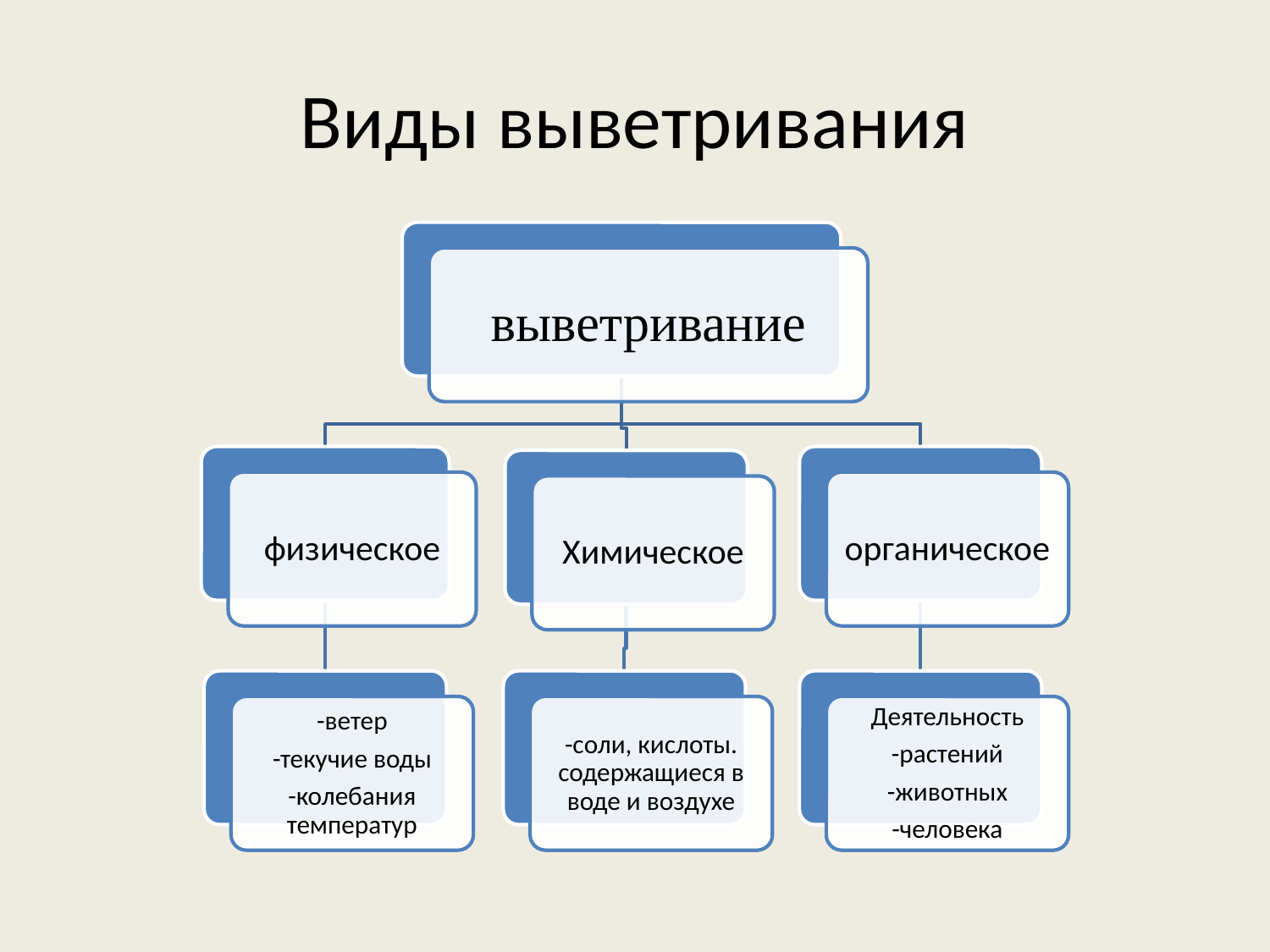

# Виды выветривания
выветривание
физическое
-ветер
-текучие воды
-колебания температур
Химическое
-соли, кислоты. содержащиеся в воде и воздухе
органическое
Деятельность
-растений
-животных
-человека